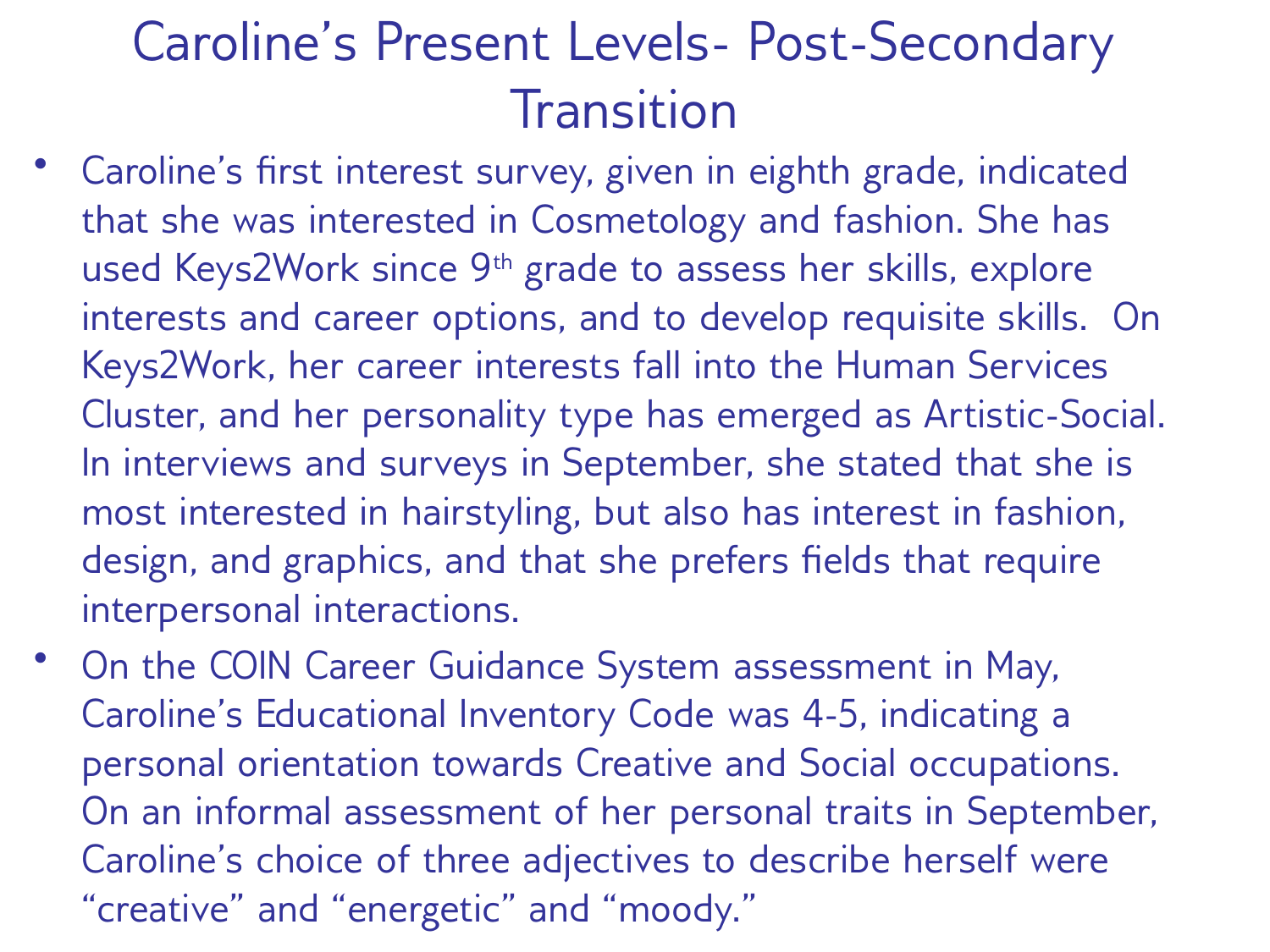

# Caroline’s Present Levels- Post-Secondary Transition
Caroline’s first interest survey, given in eighth grade, indicated that she was interested in Cosmetology and fashion. She has used Keys2Work since 9th grade to assess her skills, explore interests and career options, and to develop requisite skills.  On Keys2Work, her career interests fall into the Human Services Cluster, and her personality type has emerged as Artistic-Social.  In interviews and surveys in September, she stated that she is most interested in hairstyling, but also has interest in fashion, design, and graphics, and that she prefers fields that require interpersonal interactions.
On the COIN Career Guidance System assessment in May, Caroline’s Educational Inventory Code was 4-5, indicating a personal orientation towards Creative and Social occupations.  On an informal assessment of her personal traits in September, Caroline’s choice of three adjectives to describe herself were “creative” and “energetic” and “moody.”